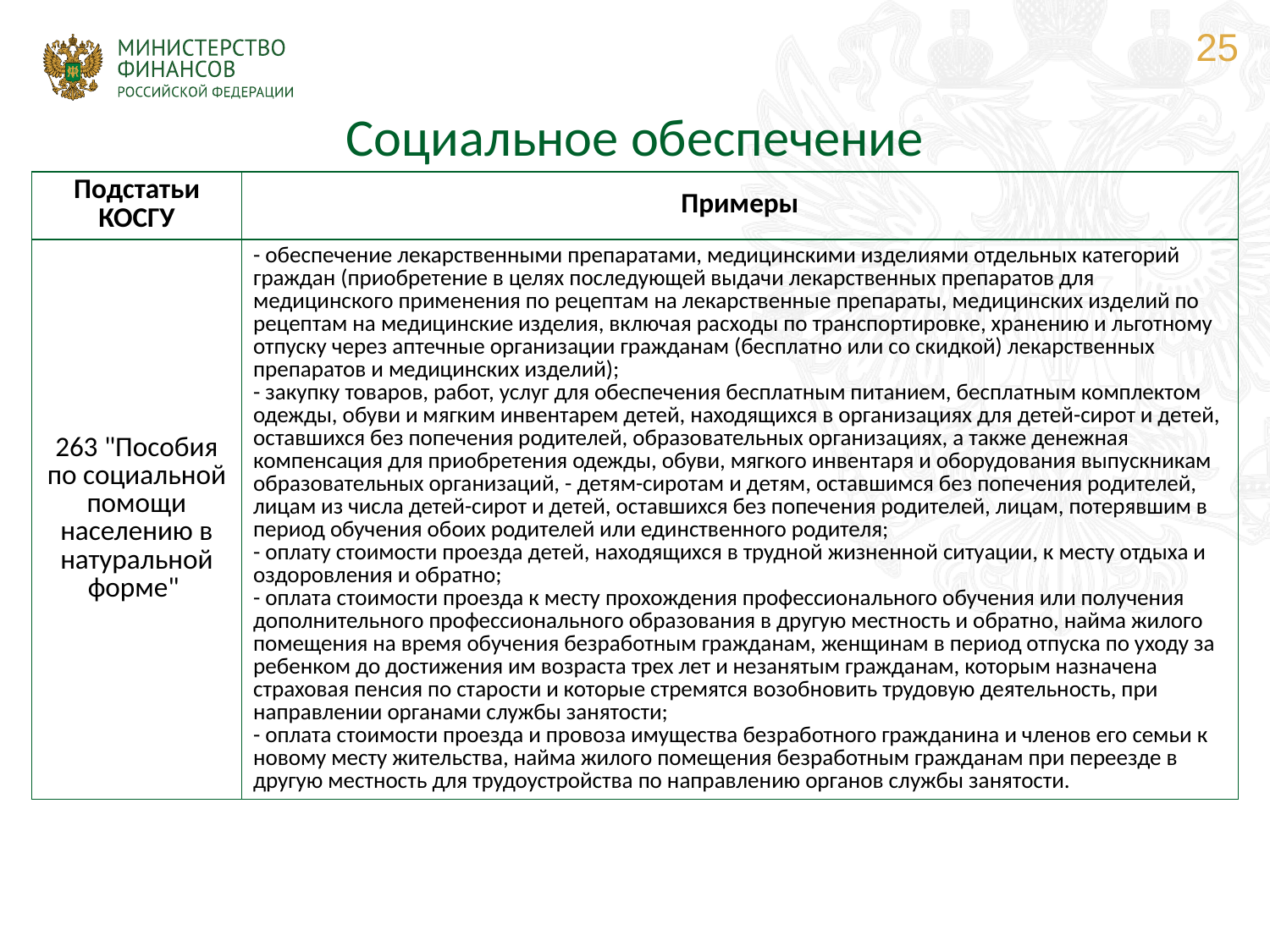

25
# Социальное обеспечение
| Подстатьи КОСГУ | Примеры |
| --- | --- |
| 263 "Пособия по социальной помощи населению в натуральной форме" | - обеспечение лекарственными препаратами, медицинскими изделиями отдельных категорий граждан (приобретение в целях последующей выдачи лекарственных препаратов для медицинского применения по рецептам на лекарственные препараты, медицинских изделий по рецептам на медицинские изделия, включая расходы по транспортировке, хранению и льготному отпуску через аптечные организации гражданам (бесплатно или со скидкой) лекарственных препаратов и медицинских изделий); - закупку товаров, работ, услуг для обеспечения бесплатным питанием, бесплатным комплектом одежды, обуви и мягким инвентарем детей, находящихся в организациях для детей-сирот и детей, оставшихся без попечения родителей, образовательных организациях, а также денежная компенсация для приобретения одежды, обуви, мягкого инвентаря и оборудования выпускникам образовательных организаций, - детям-сиротам и детям, оставшимся без попечения родителей, лицам из числа детей-сирот и детей, оставшихся без попечения родителей, лицам, потерявшим в период обучения обоих родителей или единственного родителя; - оплату стоимости проезда детей, находящихся в трудной жизненной ситуации, к месту отдыха и оздоровления и обратно; - оплата стоимости проезда к месту прохождения профессионального обучения или получения дополнительного профессионального образования в другую местность и обратно, найма жилого помещения на время обучения безработным гражданам, женщинам в период отпуска по уходу за ребенком до достижения им возраста трех лет и незанятым гражданам, которым назначена страховая пенсия по старости и которые стремятся возобновить трудовую деятельность, при направлении органами службы занятости; - оплата стоимости проезда и провоза имущества безработного гражданина и членов его семьи к новому месту жительства, найма жилого помещения безработным гражданам при переезде в другую местность для трудоустройства по направлению органов службы занятости. |